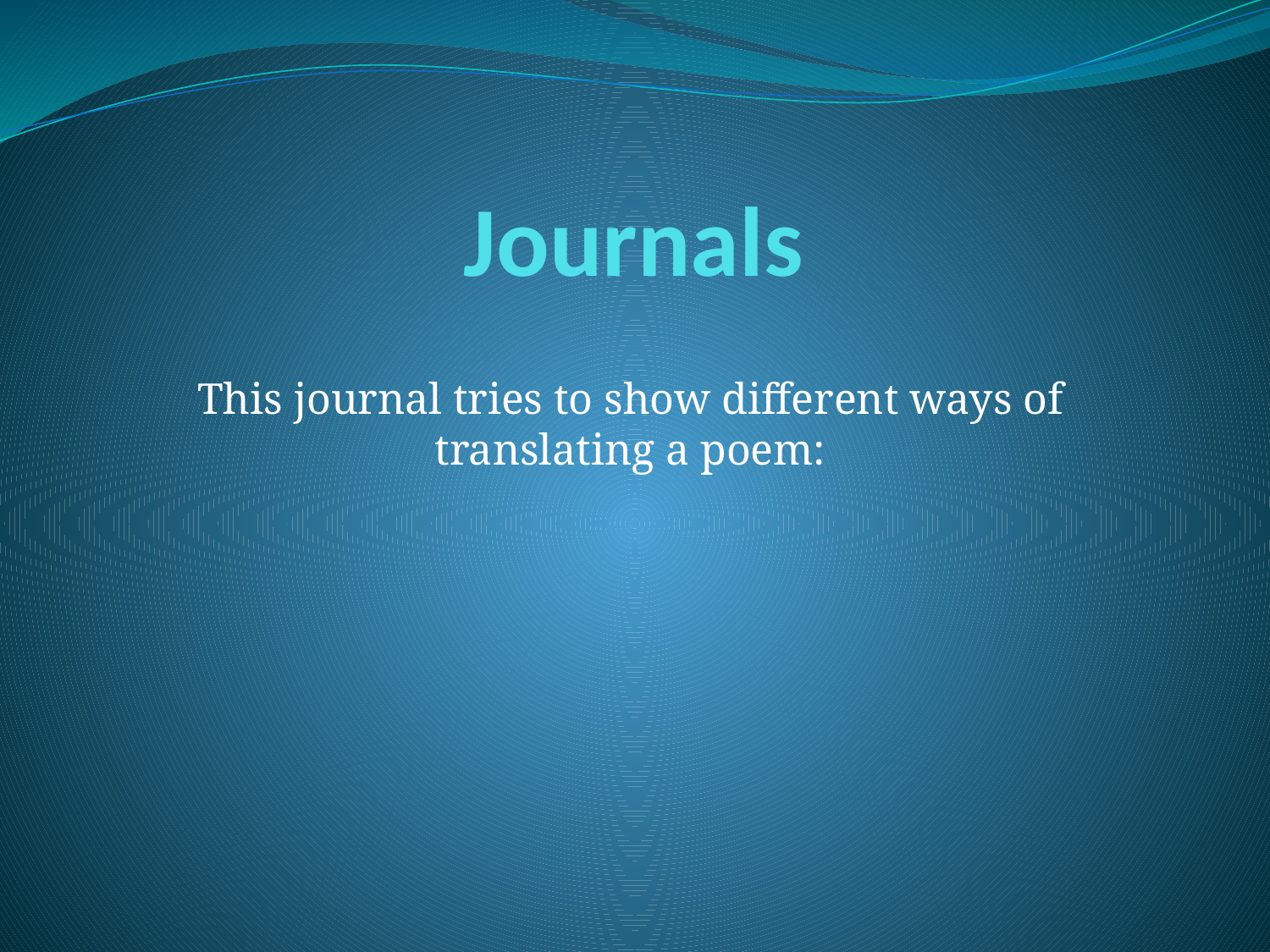

# Journals
This journal tries to show different ways of translating a poem: